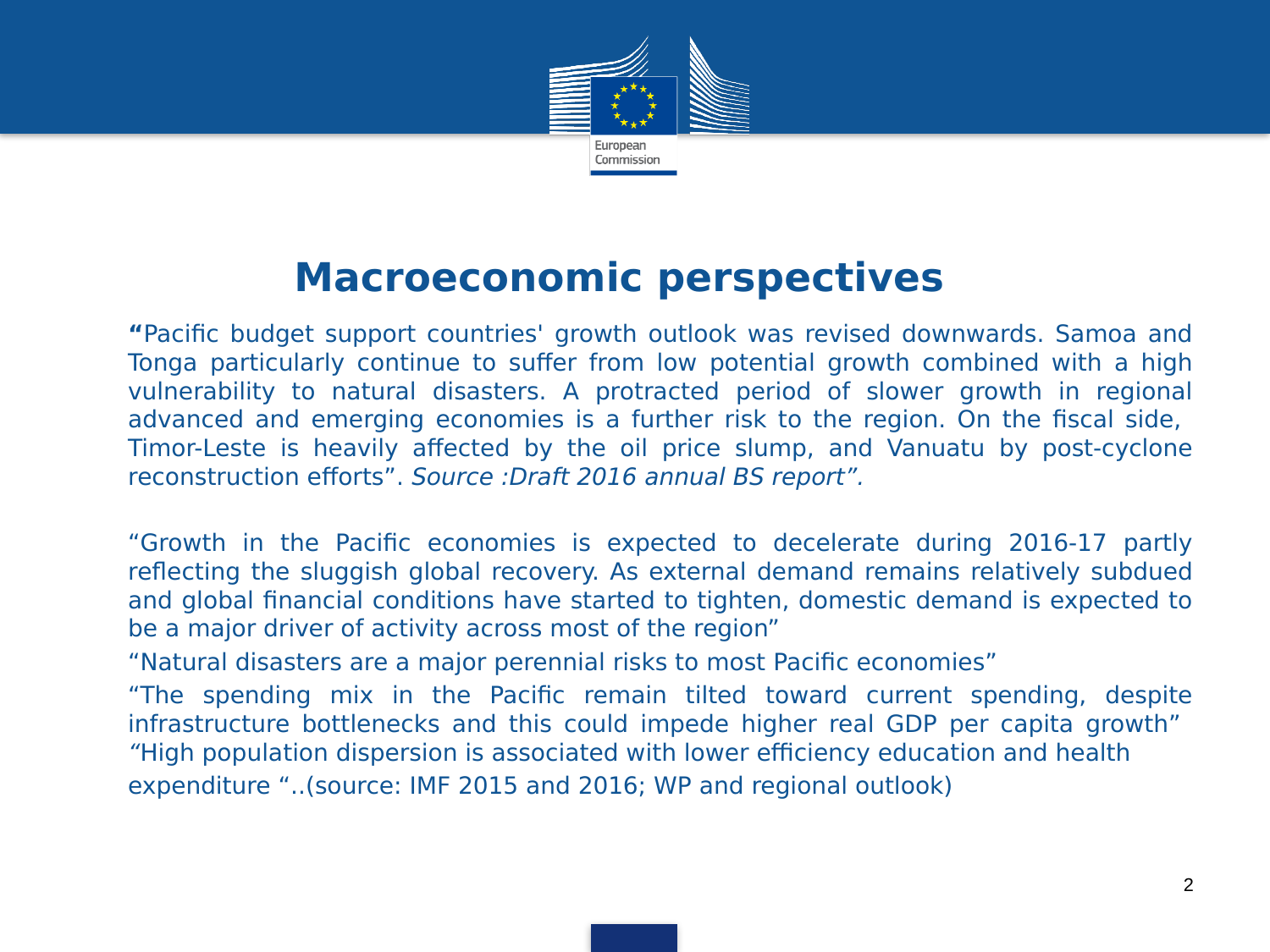

# Macroeconomic perspectives
“Pacific budget support countries' growth outlook was revised downwards. Samoa and Tonga particularly continue to suffer from low potential growth combined with a high vulnerability to natural disasters. A protracted period of slower growth in regional advanced and emerging economies is a further risk to the region. On the fiscal side,  Timor-Leste is heavily affected by the oil price slump, and Vanuatu by post-cyclone reconstruction efforts”. Source :Draft 2016 annual BS report”.

“Growth in the Pacific economies is expected to decelerate during 2016-17 partly reflecting the sluggish global recovery. As external demand remains relatively subdued and global financial conditions have started to tighten, domestic demand is expected to be a major driver of activity across most of the region”
“Natural disasters are a major perennial risks to most Pacific economies”
“The spending mix in the Pacific remain tilted toward current spending, despite infrastructure bottlenecks and this could impede higher real GDP per capita growth”
“High population dispersion is associated with lower efficiency education and health
expenditure “..(source: IMF 2015 and 2016; WP and regional outlook)

2